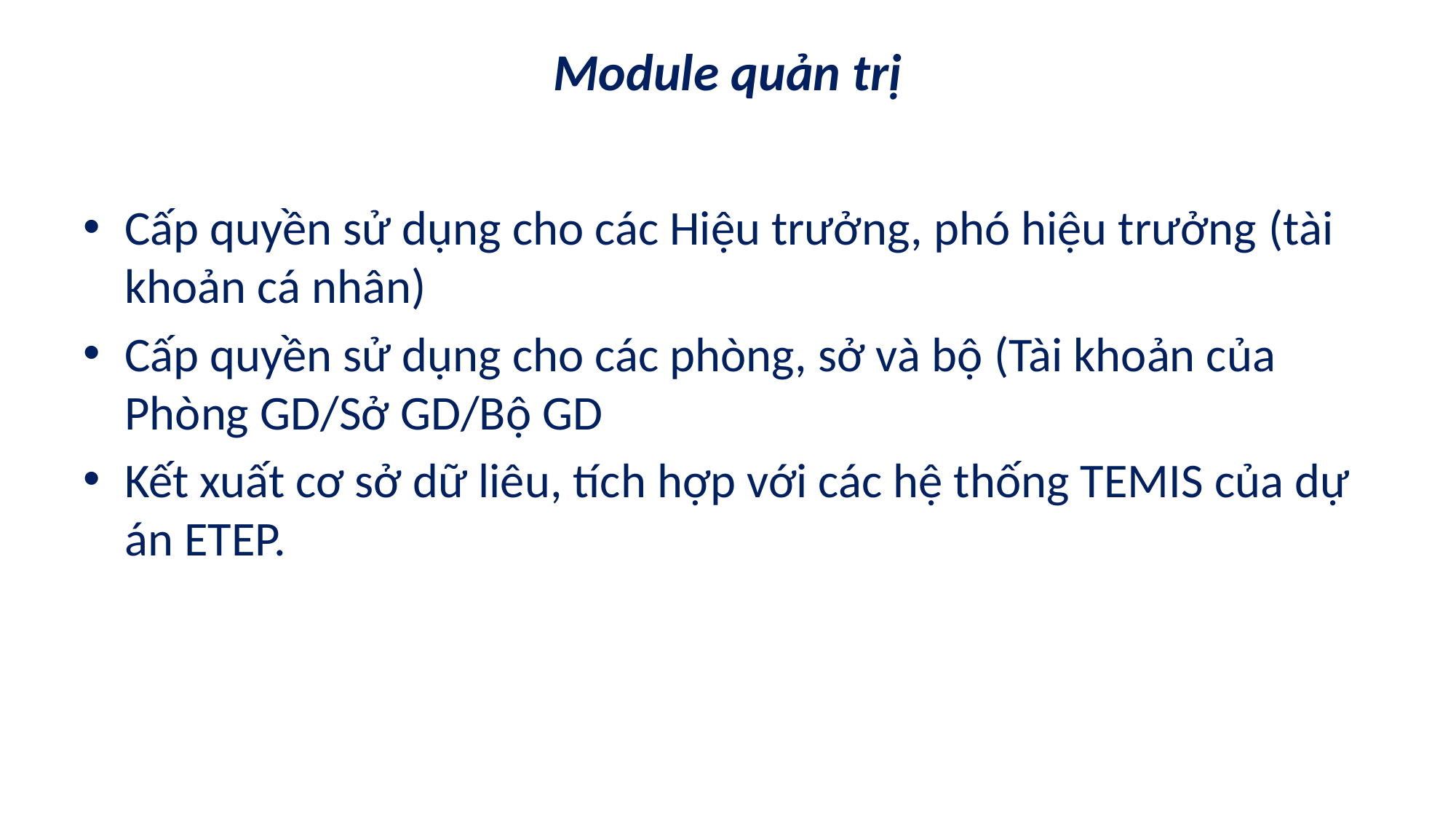

# Module quản trị
Cấp quyền sử dụng cho các Hiệu trưởng, phó hiệu trưởng (tài khoản cá nhân)
Cấp quyền sử dụng cho các phòng, sở và bộ (Tài khoản của Phòng GD/Sở GD/Bộ GD
Kết xuất cơ sở dữ liêu, tích hợp với các hệ thống TEMIS của dự án ETEP.